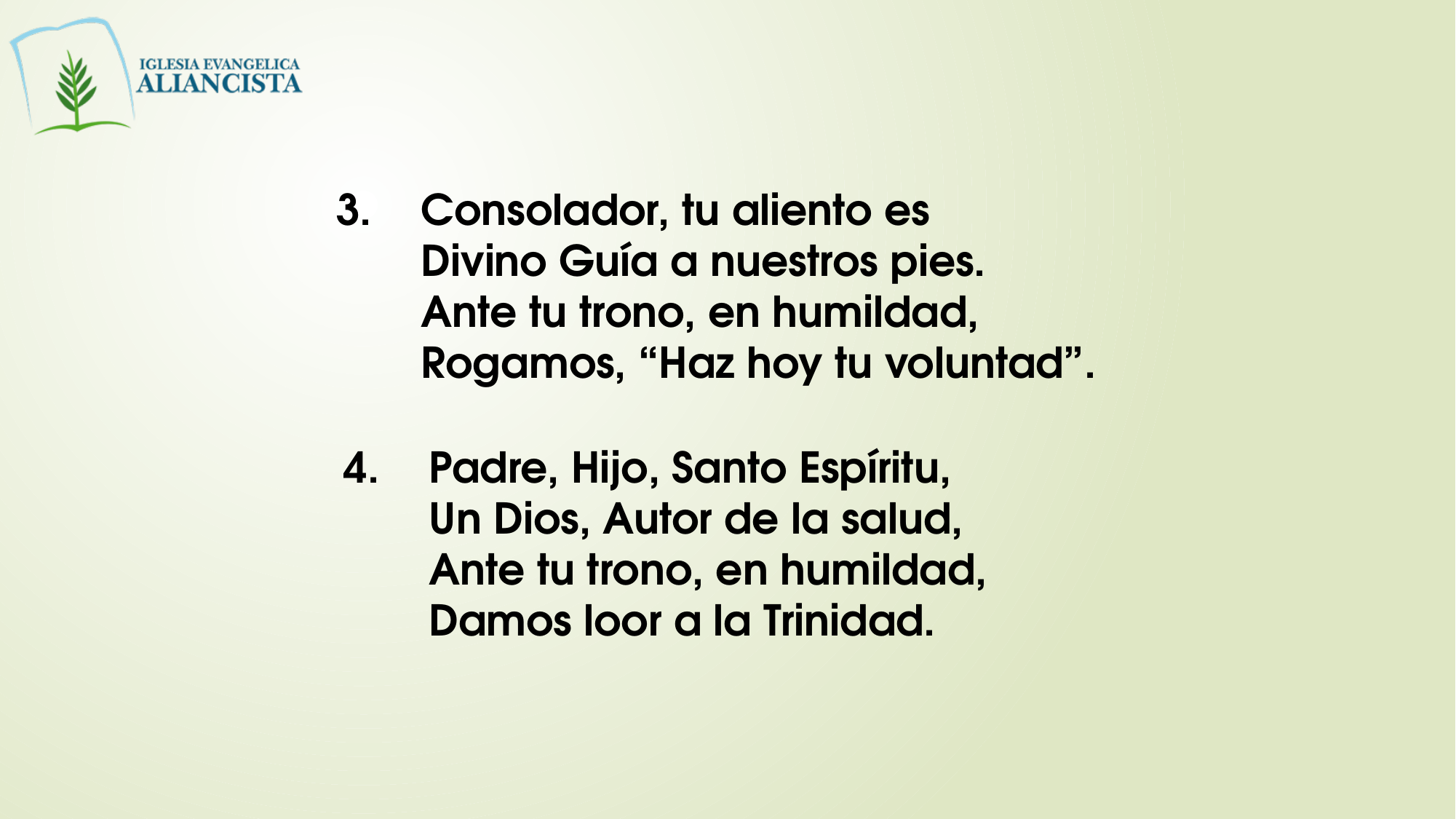

3. 	Consolador, tu aliento es
	Divino Guía a nuestros pies.
	Ante tu trono, en humildad,
	Rogamos, “Haz hoy tu voluntad”.
4. 	Padre, Hijo, Santo Espíritu,
	Un Dios, Autor de la salud,
	Ante tu trono, en humildad,
	Damos loor a la Trinidad.